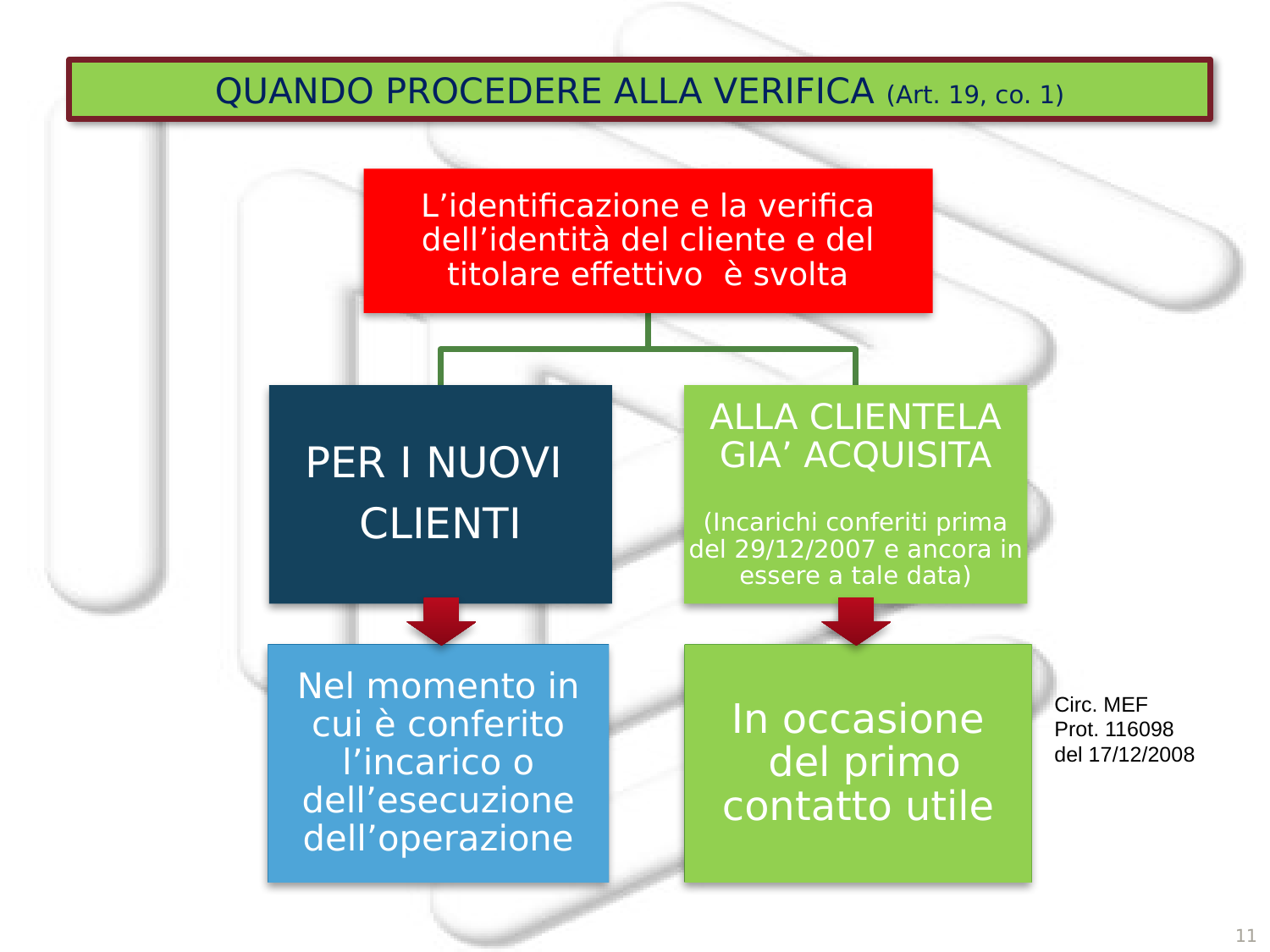

QUANDO PROCEDERE ALLA VERIFICA (Art. 19, co. 1)
L’identificazione e la verifica dell’identità del cliente e del titolare effettivo  è svolta
PER I NUOVI
CLIENTI
ALLA CLIENTELA GIA’ ACQUISITA

(Incarichi conferiti prima del 29/12/2007 e ancora in essere a tale data)

Nel momento in cui è conferito l’incarico o dell’esecuzione dell’operazione

In occasione
 del primo contatto utile
Circ. MEF
Prot. 116098
del 17/12/2008
11